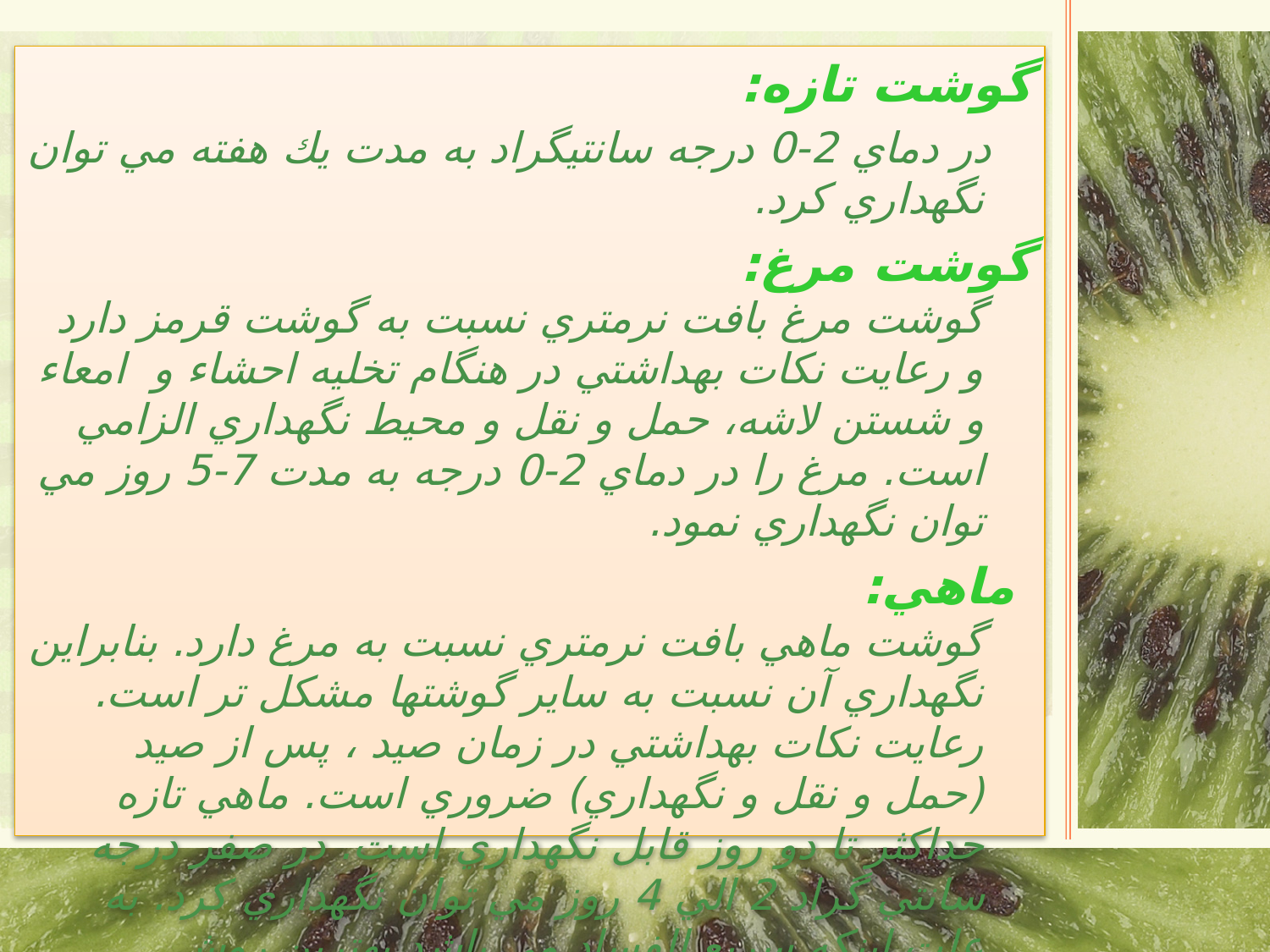

گوشت تازه:
   در دماي 2-0 درجه سانتيگراد به مدت يك هفته مي توان نگهداري كرد.
گوشت مرغ:
گوشت مرغ بافت نرمتري نسبت به گوشت قرمز دارد و رعايت نكات بهداشتي در هنگام تخليه احشاء و  امعاء و شستن لاشه، حمل و نقل و محيط نگهداري الزامي است. مرغ را در دماي 2-0 درجه به مدت 7-5 روز مي توان نگهداري نمود.
 ماهي:
گوشت ماهي بافت نرمتري نسبت به مرغ دارد. بنابراين نگهداري آن نسبت به ساير گوشتها مشكل تر است. رعايت نكات بهداشتي در زمان صيد ، پس از صيد (حمل و نقل و نگهداري) ضروري است. ماهي تازه حداكثر تا دو روز قابل نگهداري است. در صفر درجه سانتي گراد 2 الي 4 روز مي توان نگهداري كرد. به علت اينكه سريع الفساد مي باشد بهترين روش نگهداري انجماد مي باشد.